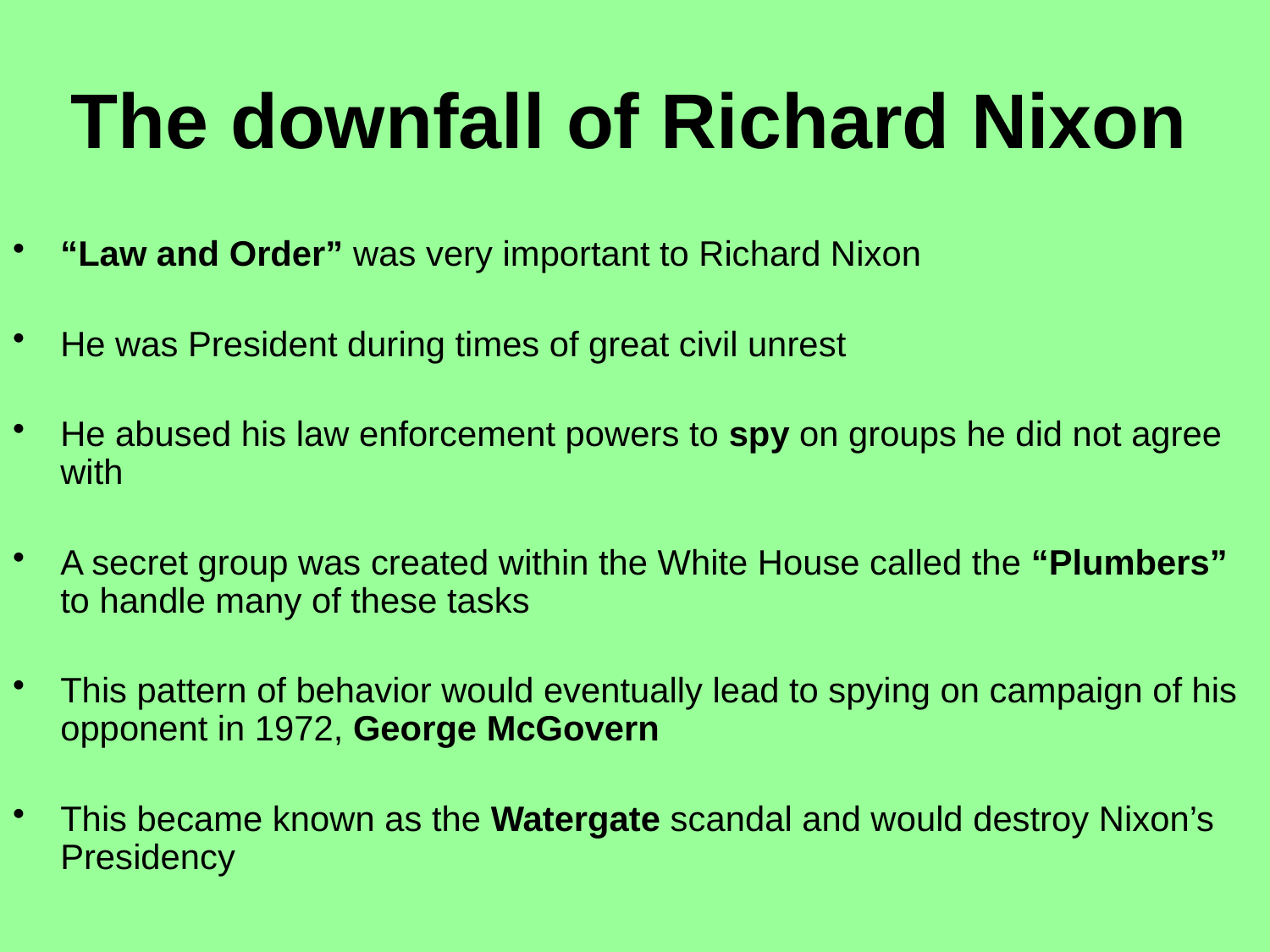

The downfall of Richard Nixon

“Law and Order” was very important to Richard Nixon

He was President during times of great civil unrest

He abused his law enforcement powers to spy on groups he did not agree with

A secret group was created within the White House called the “Plumbers” to handle many of these tasks

This pattern of behavior would eventually lead to spying on campaign of his opponent in 1972, George McGovern

This became known as the Watergate scandal and would destroy Nixon’s Presidency